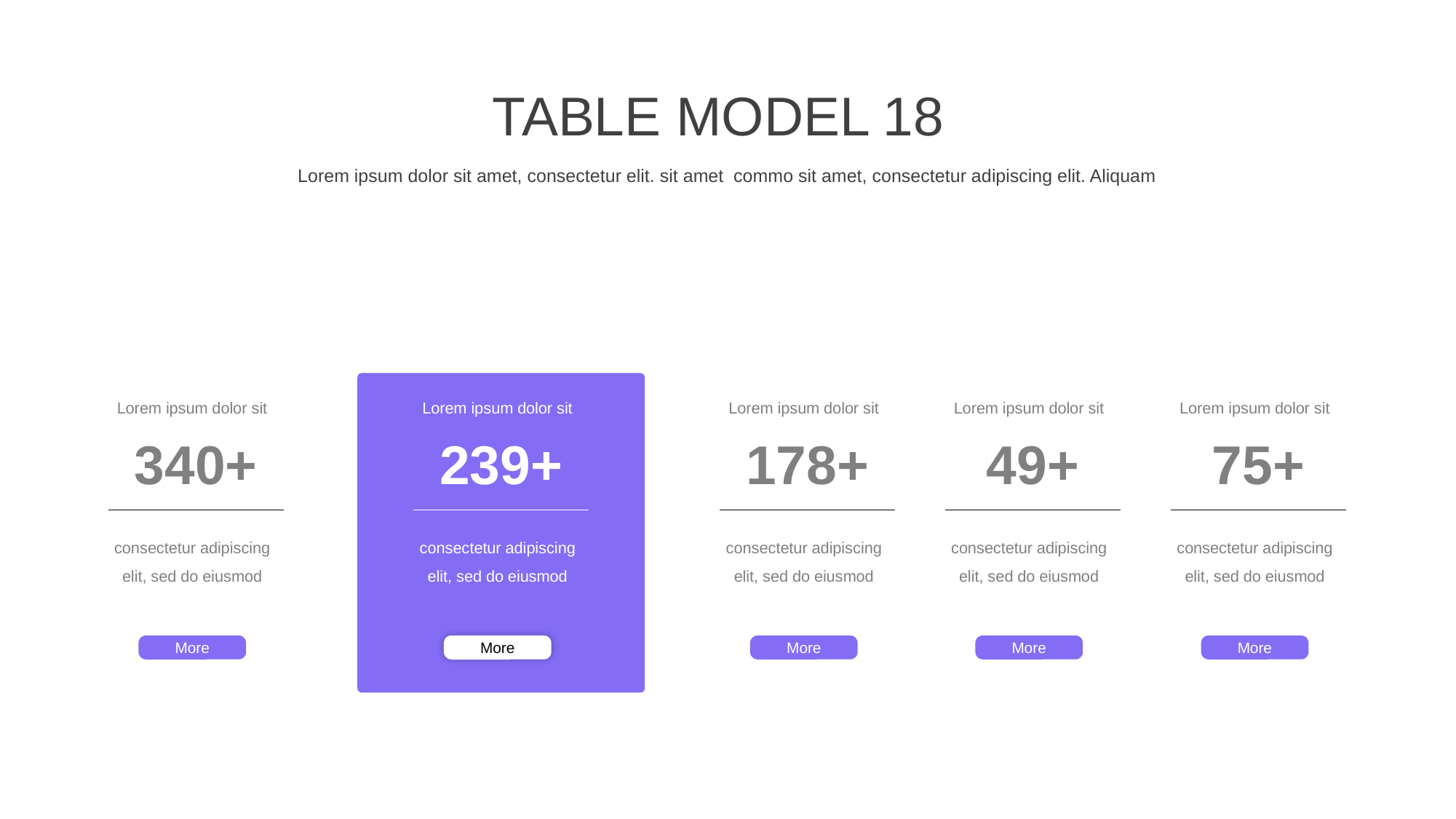

TABLE MODEL 18
Lorem ipsum dolor sit amet, consectetur elit. sit amet  commo sit amet, consectetur adipiscing elit. Aliquam

Lorem ipsum dolor sit
Lorem ipsum dolor sit
Lorem ipsum dolor sit
Lorem ipsum dolor sit
Lorem ipsum dolor sit
340+
239+
178+
49+
75+
consectetur adipiscing elit, sed do eiusmod
consectetur adipiscing elit, sed do eiusmod
consectetur adipiscing elit, sed do eiusmod
consectetur adipiscing elit, sed do eiusmod
consectetur adipiscing elit, sed do eiusmod
More
More
More
More
More